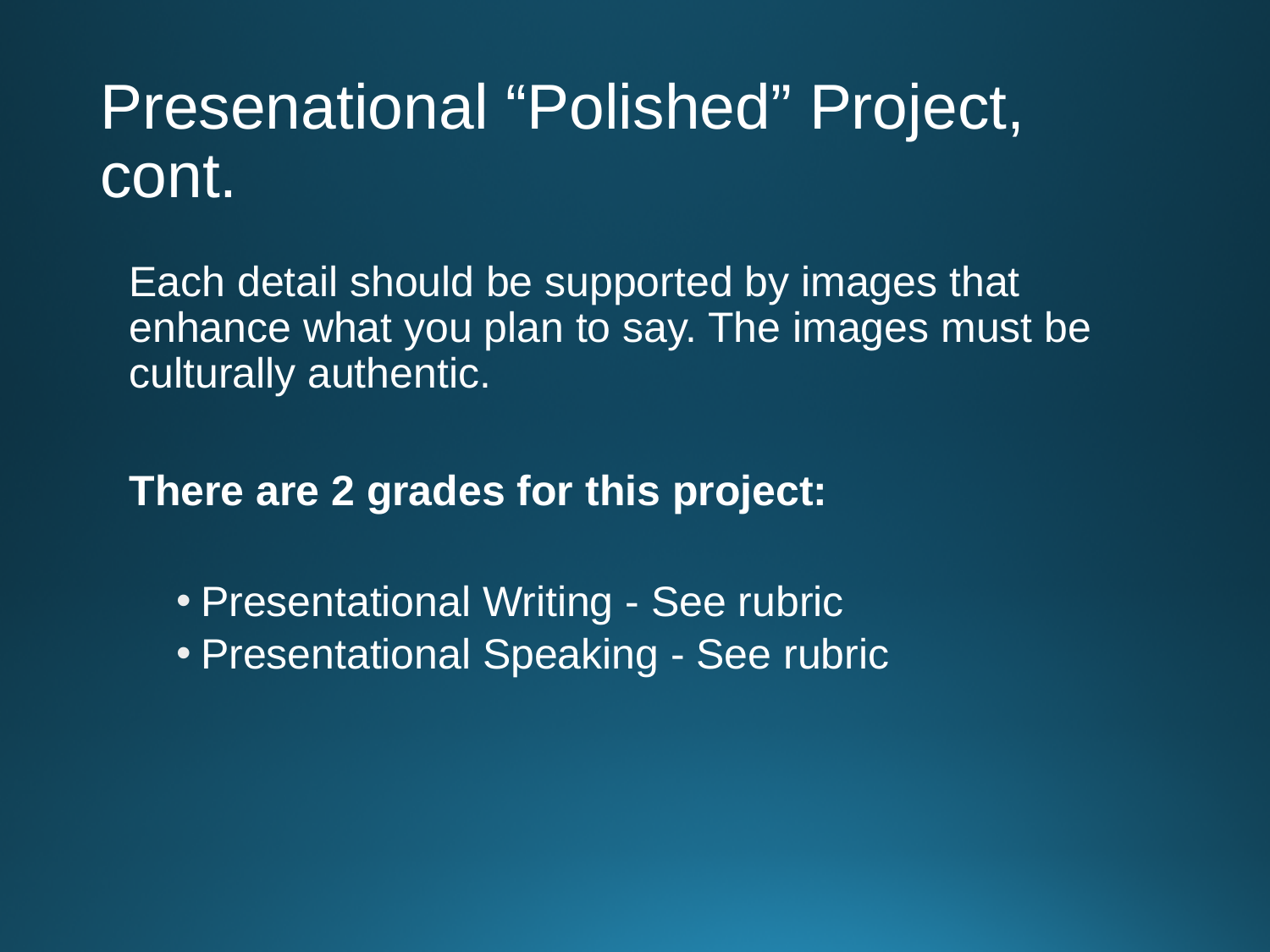

# Presenational “Polished” Project, cont.
Each detail should be supported by images that enhance what you plan to say. The images must be culturally authentic.

There are 2 grades for this project:

Presentational Writing - See rubric
Presentational Speaking - See rubric